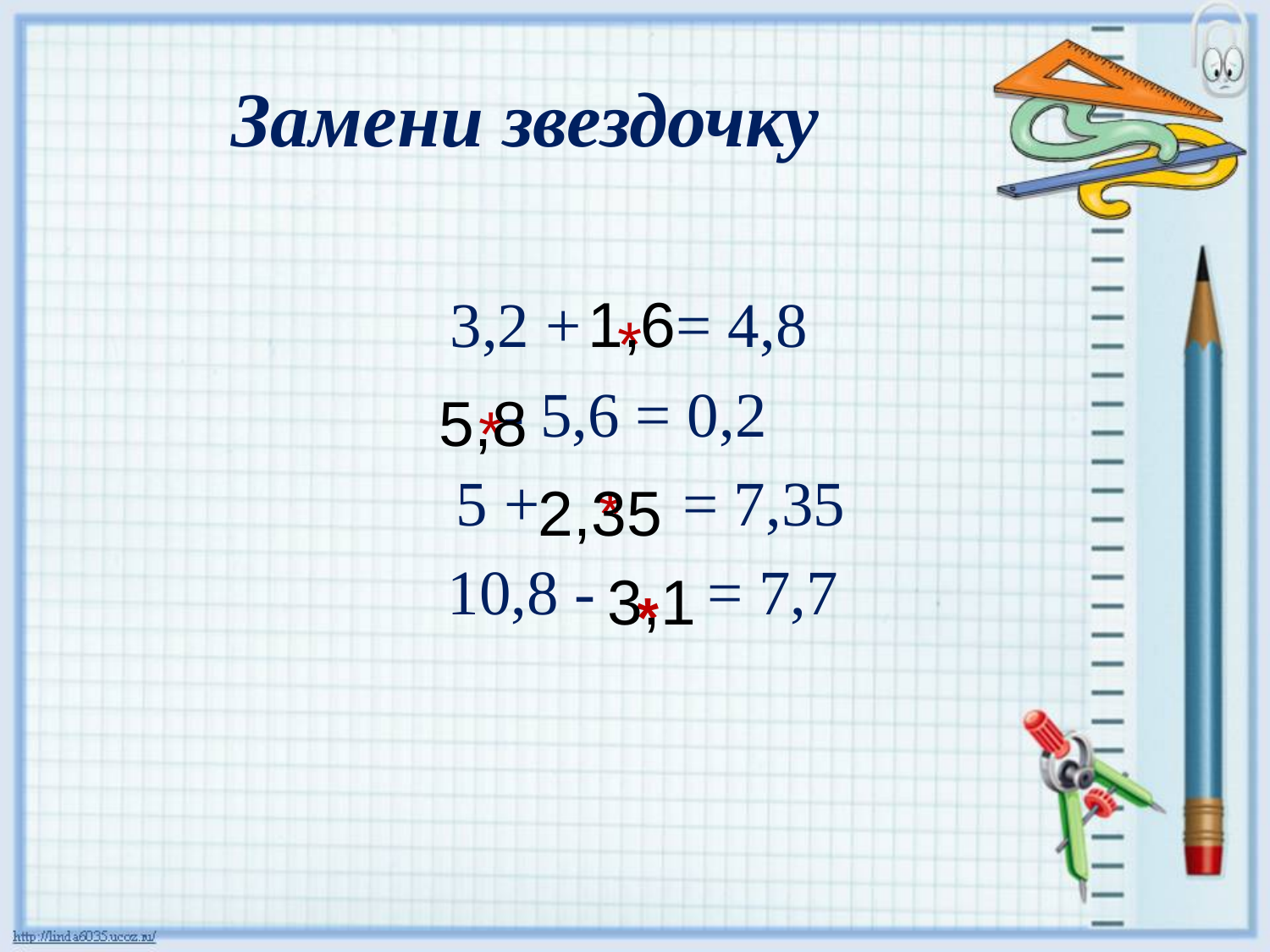

# Замени звездочку

  3,2 +      = 4,8
         - 5,6 = 0,2
     5 +         = 7,35
    10,8 -       = 7,7
1,6
*
5,8
*
2,35
*
3,1
*